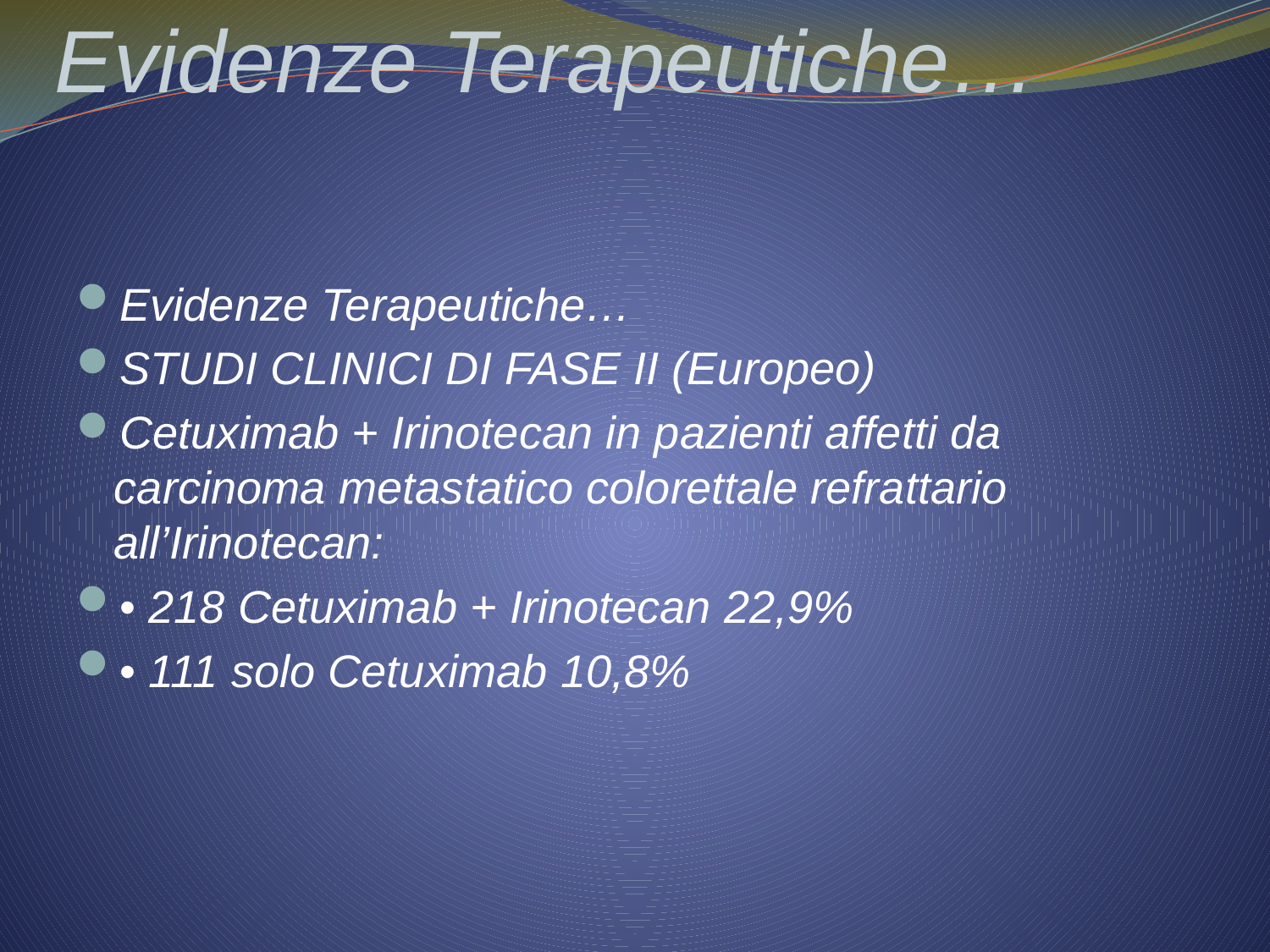

# Evidenze Terapeutiche…
Evidenze Terapeutiche…
STUDI CLINICI DI FASE II (Europeo)
Cetuximab + Irinotecan in pazienti affetti da carcinoma metastatico colorettale refrattario all’Irinotecan:
• 218 Cetuximab + Irinotecan 22,9%
• 111 solo Cetuximab 10,8%